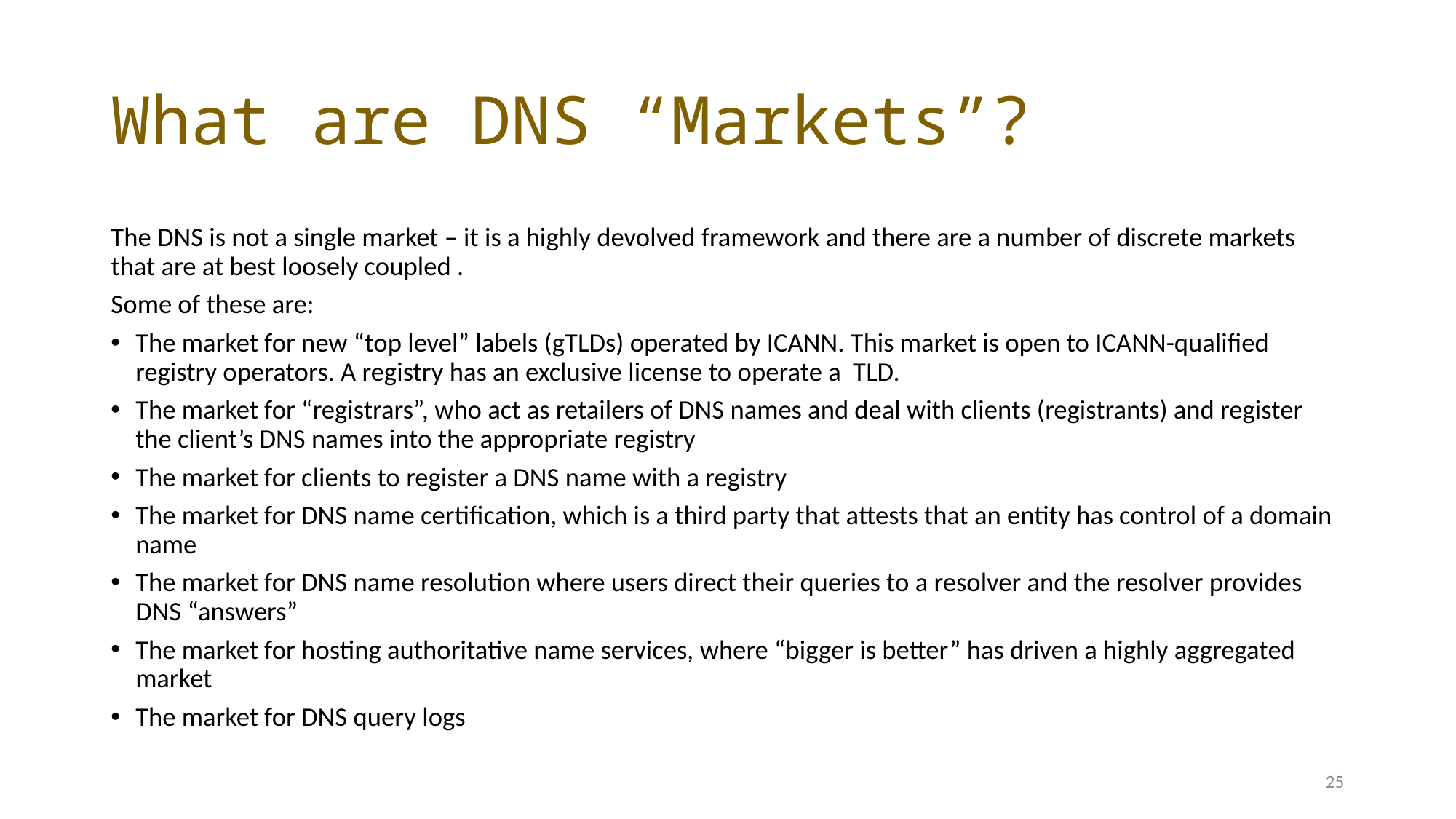

# What are DNS “Markets”?
The DNS is not a single market – it is a highly devolved framework and there are a number of discrete markets that are at best loosely coupled .
Some of these are:
The market for new “top level” labels (gTLDs) operated by ICANN. This market is open to ICANN-qualified registry operators. A registry has an exclusive license to operate a  TLD.
The market for “registrars”, who act as retailers of DNS names and deal with clients (registrants) and register the client’s DNS names into the appropriate registry
The market for clients to register a DNS name with a registry
The market for DNS name certification, which is a third party that attests that an entity has control of a domain name
The market for DNS name resolution where users direct their queries to a resolver and the resolver provides DNS “answers”
The market for hosting authoritative name services, where “bigger is better” has driven a highly aggregated market
The market for DNS query logs
25